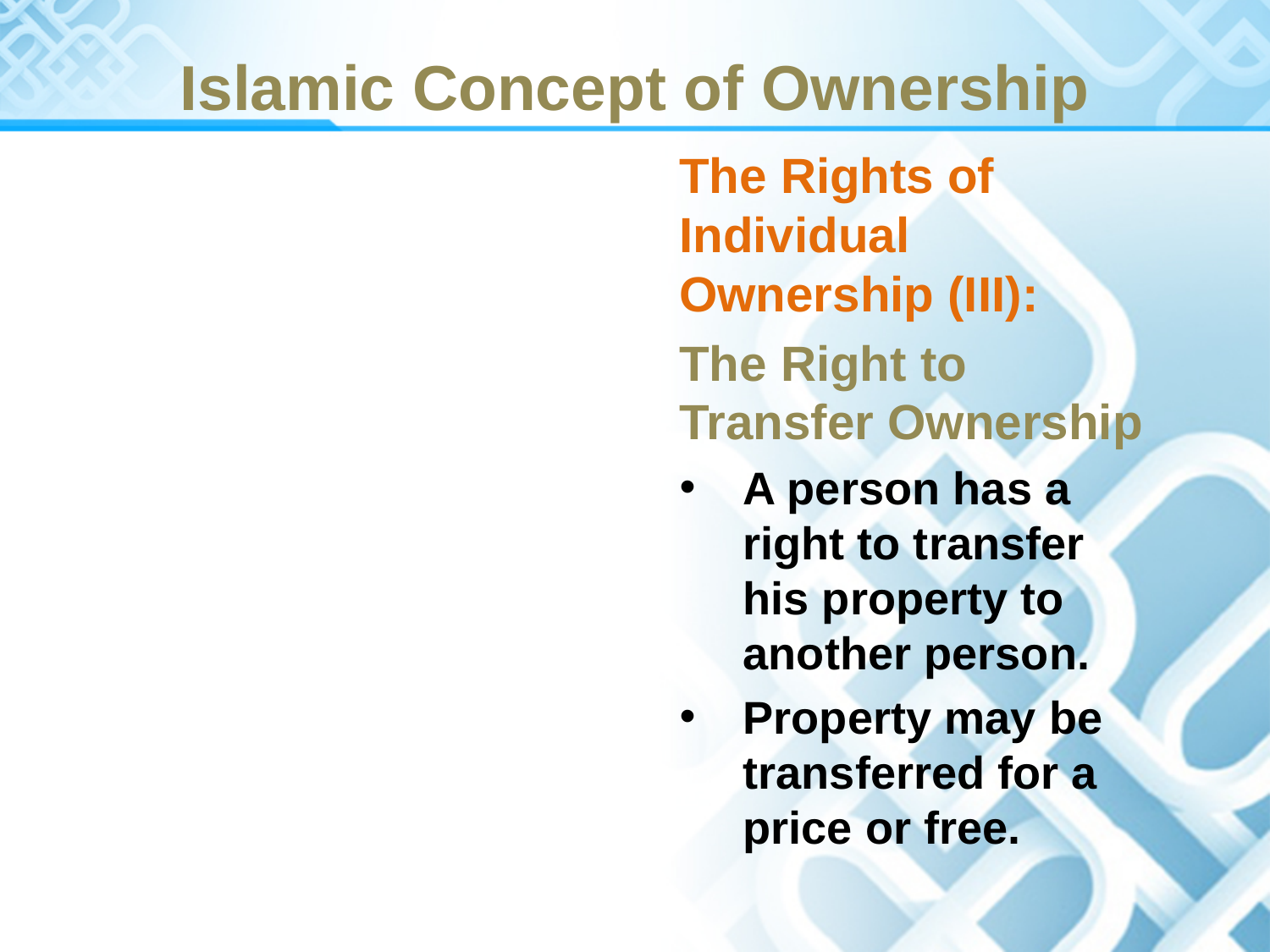

Islamic Concept of Ownership
The Rights of Individual Ownership (III):
The Right to Transfer Ownership
A person has a right to transfer his property to another person.
Property may be transferred for a price or free.